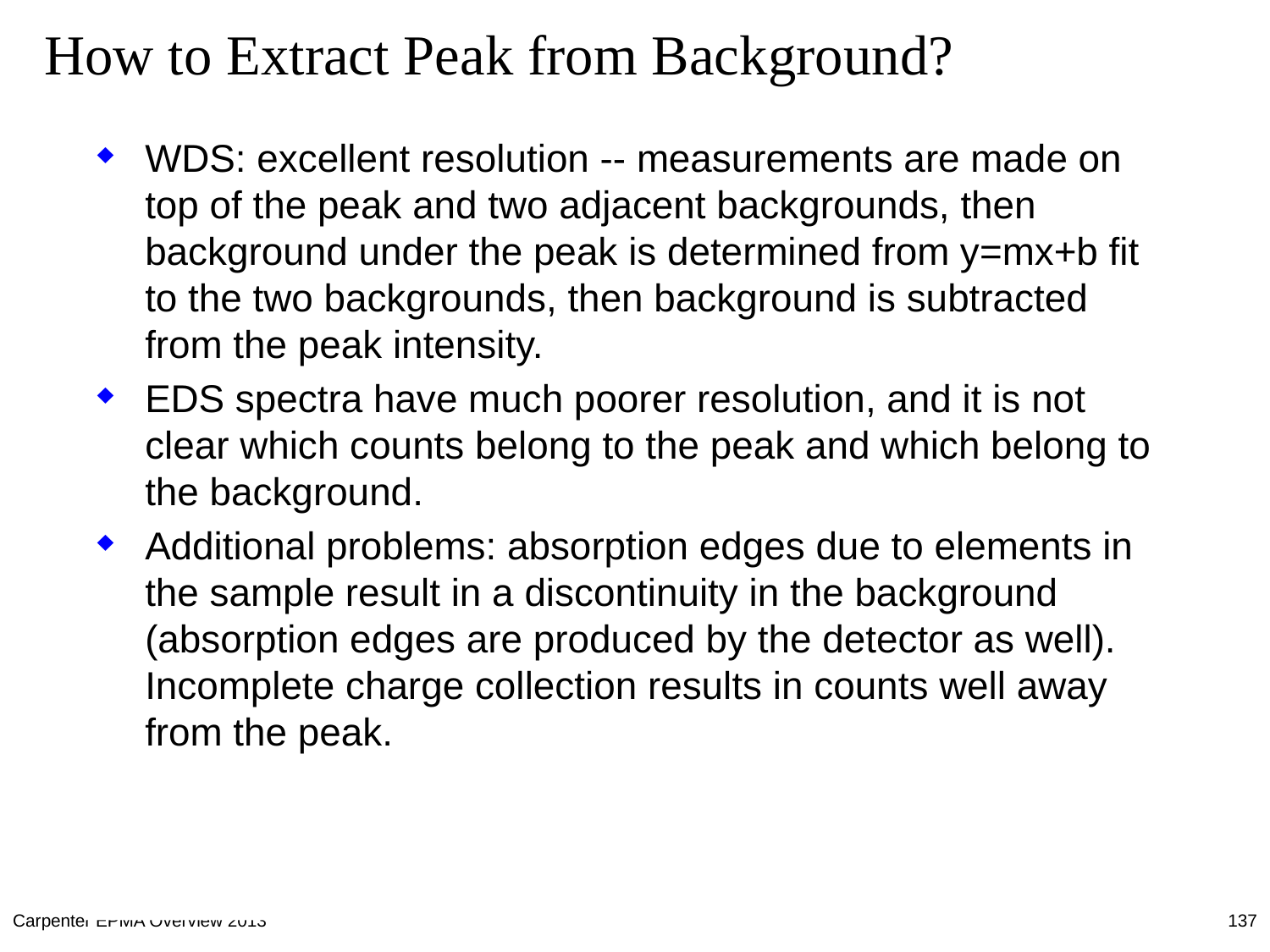

# How to Extract Peak from Background?
WDS: excellent resolution -- measurements are made on top of the peak and two adjacent backgrounds, then background under the peak is determined from y=mx+b fit to the two backgrounds, then background is subtracted from the peak intensity.
EDS spectra have much poorer resolution, and it is not clear which counts belong to the peak and which belong to the background.
Additional problems: absorption edges due to elements in the sample result in a discontinuity in the background (absorption edges are produced by the detector as well).  Incomplete charge collection results in counts well away from the peak.
Carpenter EPMA Overview 2013
137